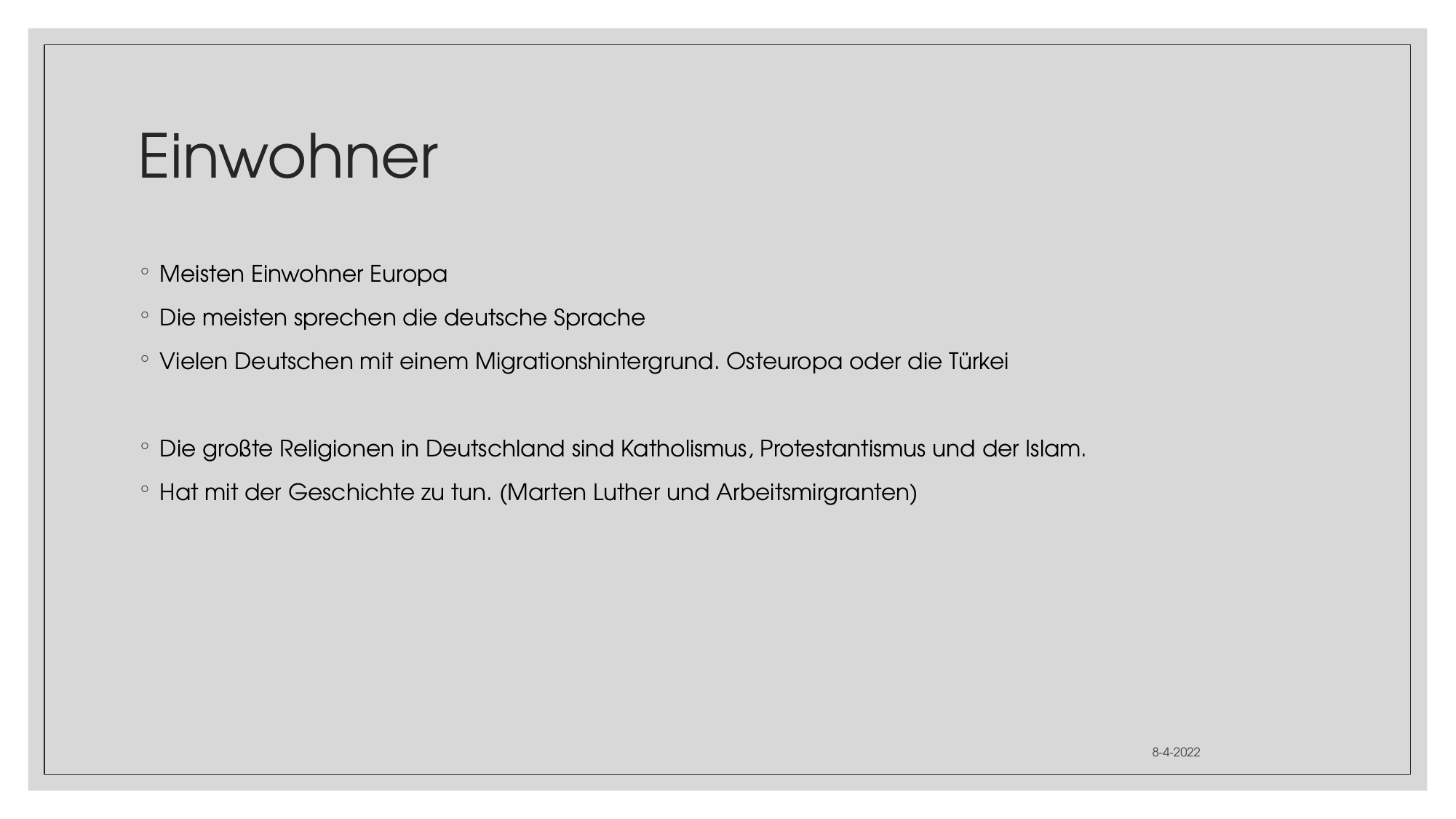

# Einwohner
Meisten Einwohner Europa
Die meisten sprechen die deutsche Sprache
Vielen Deutschen mit einem Migrationshintergrund. Osteuropa oder die Türkei

Die großte Religionen in Deutschland sind Katholismus, Protestantismus und der Islam.
Hat mit der Geschichte zu tun. (Marten Luther und Arbeitsmirgranten)

8-4-2022